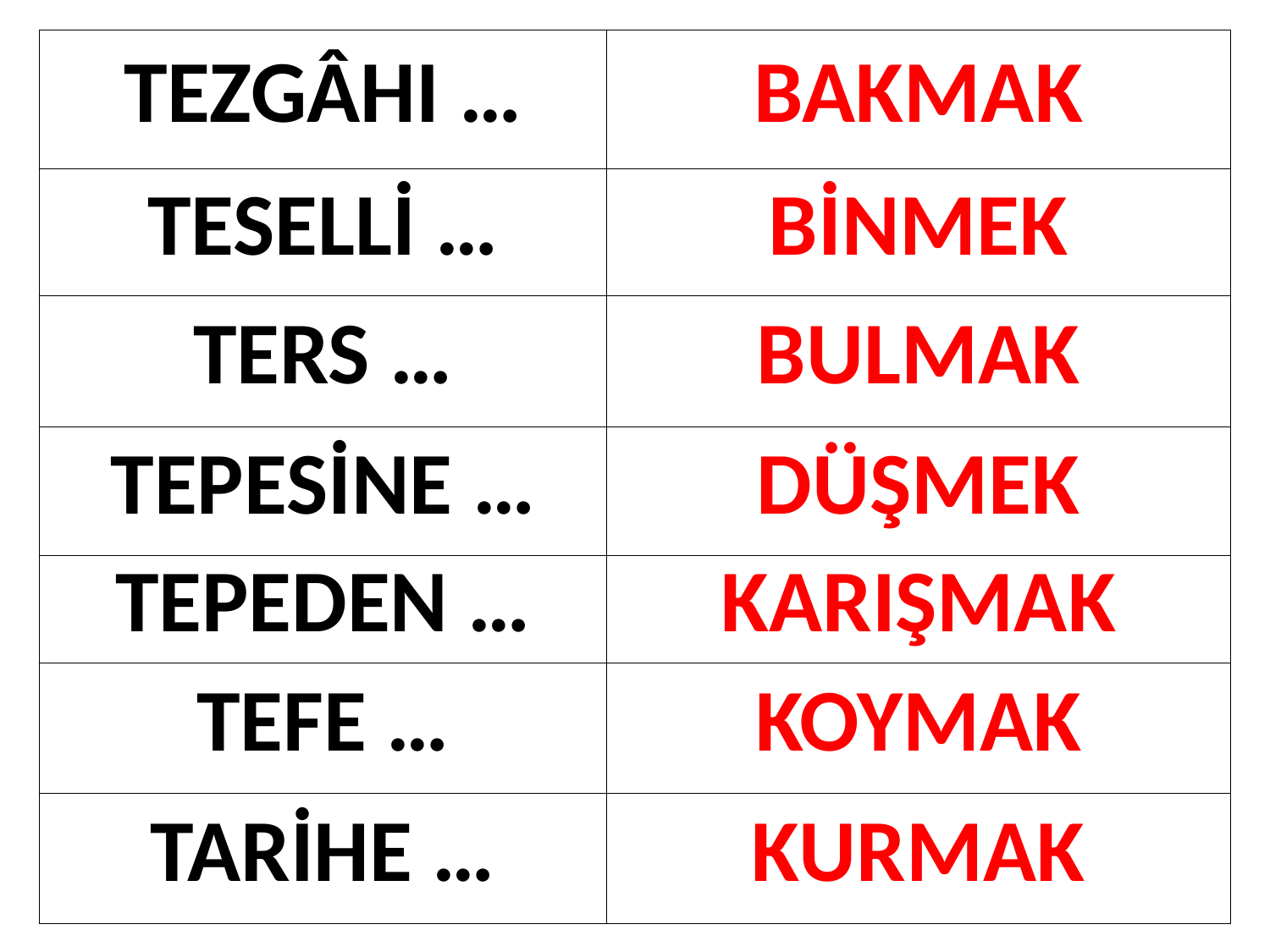

| TEZGÂHI … | BAKMAK |
| --- | --- |
| TESELLİ … | BİNMEK |
| TERS … | BULMAK |
| TEPESİNE … | DÜŞMEK |
| TEPEDEN … | KARIŞMAK |
| TEFE … | KOYMAK |
| TARİHE … | KURMAK |